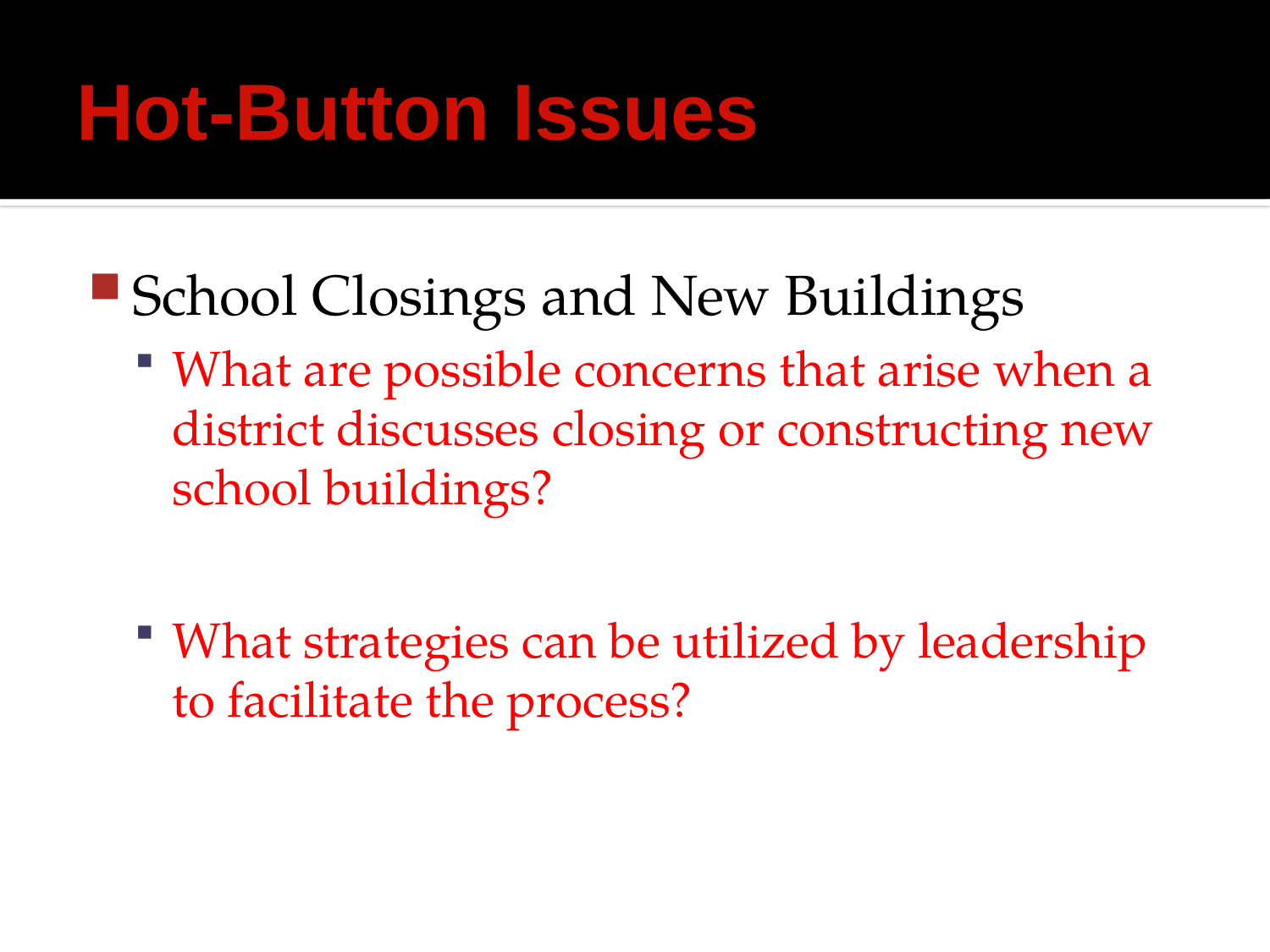

# Hot-Button Issues
School Closings and New Buildings
What are possible concerns that arise when a district discusses closing or constructing new school buildings?

What strategies can be utilized by leadership to facilitate the process?